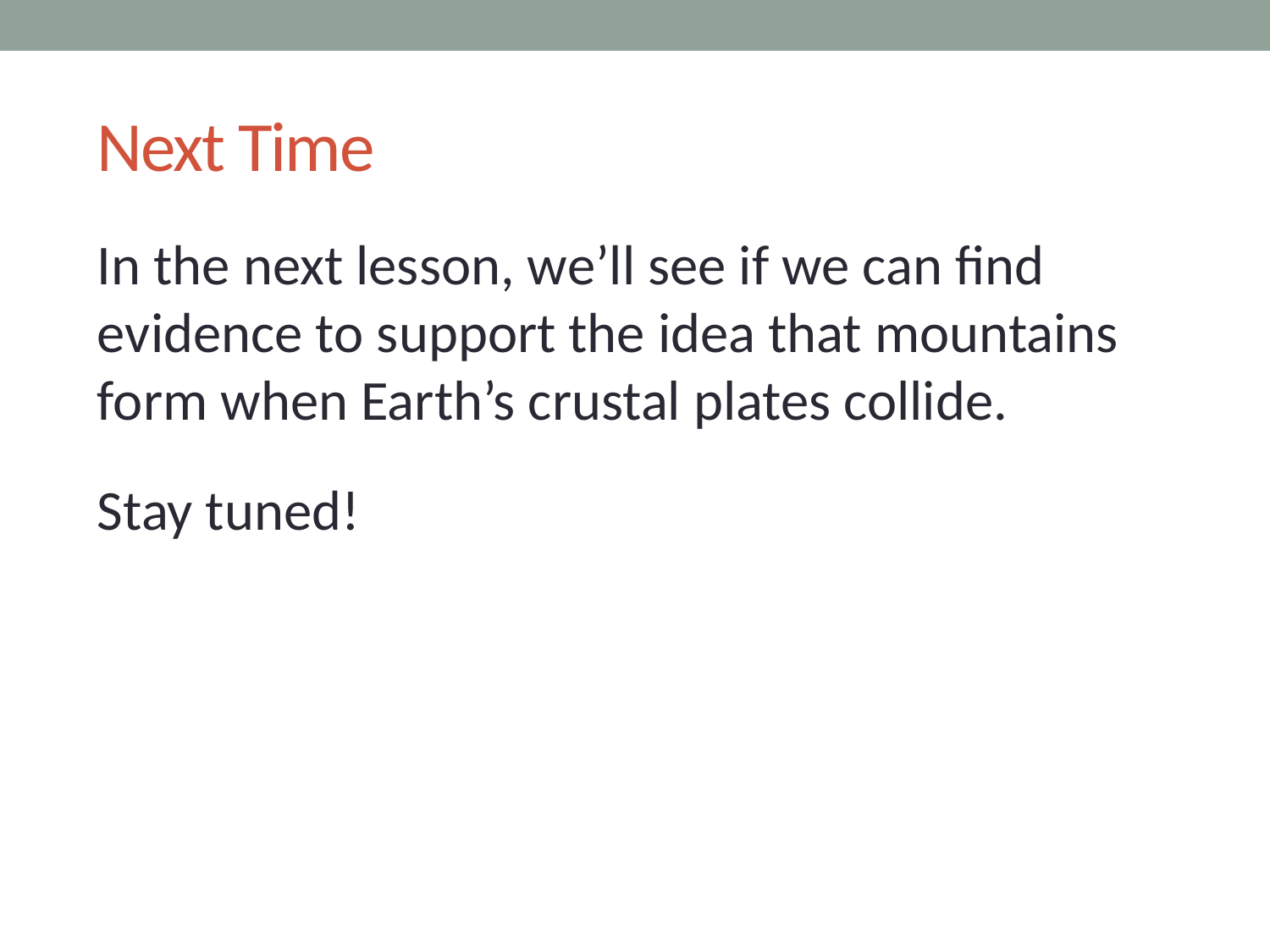

# Next Time
In the next lesson, we’ll see if we can find evidence to support the idea that mountains form when Earth’s crustal plates collide.
Stay tuned!